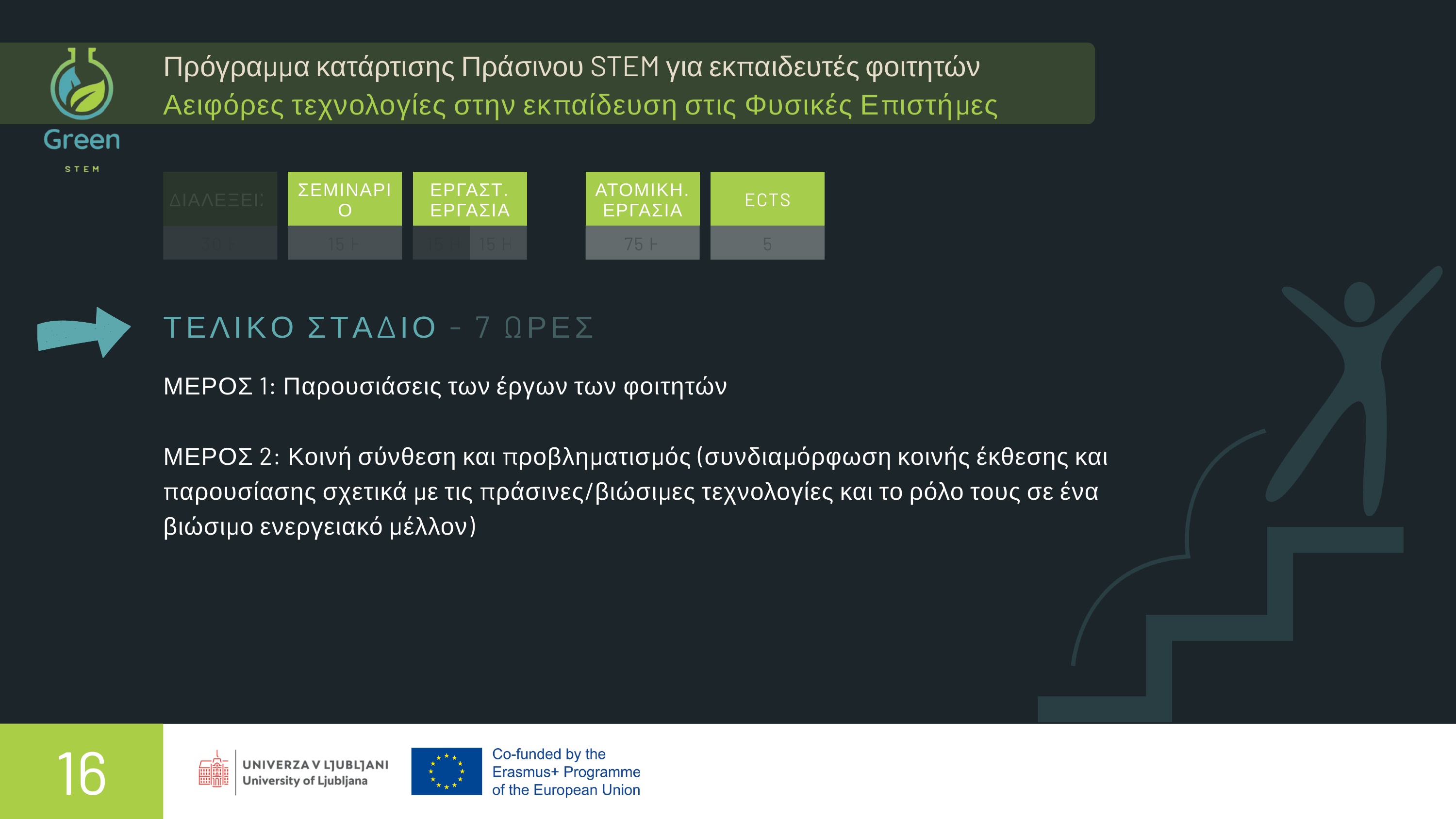

Πρόγραμμα κατάρτισης Πράσινου STEM για εκπαιδευτές φοιτητών
Αειφόρες τεχνολογίες στην εκπαίδευση στις Φυσικές Επιστήμες

ΔΙΑΛΕΞΕΙΣ

ΣΕΜΙΝΑΡΙΟ

ΕΡΓΑΣΤ. ΕΡΓΑΣΙΑ

ΑΤΟΜΙΚΗ. ΕΡΓΑΣΙΑ

ECTS

30 H

15 H

15 H

15 H

75 H

5

ΤΕΛΙΚΟ ΣΤΑΔΙΟ - 7 ΩΡΕΣ

ΜΕΡΟΣ 1: Παρουσιάσεις των έργων των φοιτητών

ΜΕΡΟΣ 2: Κοινή σύνθεση και προβληματισμός (συνδιαμόρφωση κοινής έκθεσης και παρουσίασης σχετικά με τις πράσινες/βιώσιμες τεχνολογίες και το ρόλο τους σε ένα βιώσιμο ενεργειακό μέλλον)

16

Παρουσιάζεται από την Rachelle Beaudry